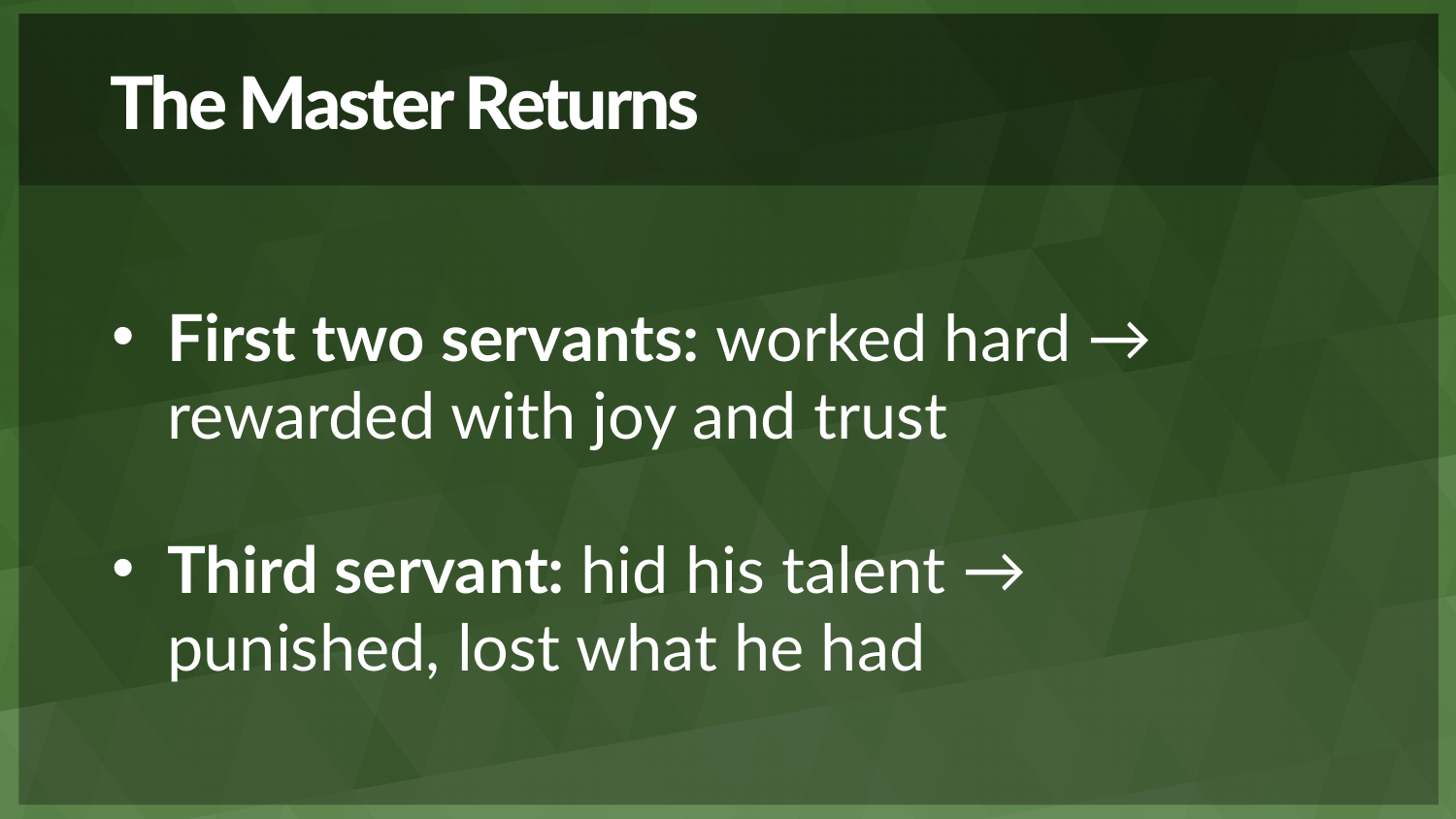

# The Master Returns
First two servants: worked hard → rewarded with joy and trust
Third servant: hid his talent →
punished, lost what he had